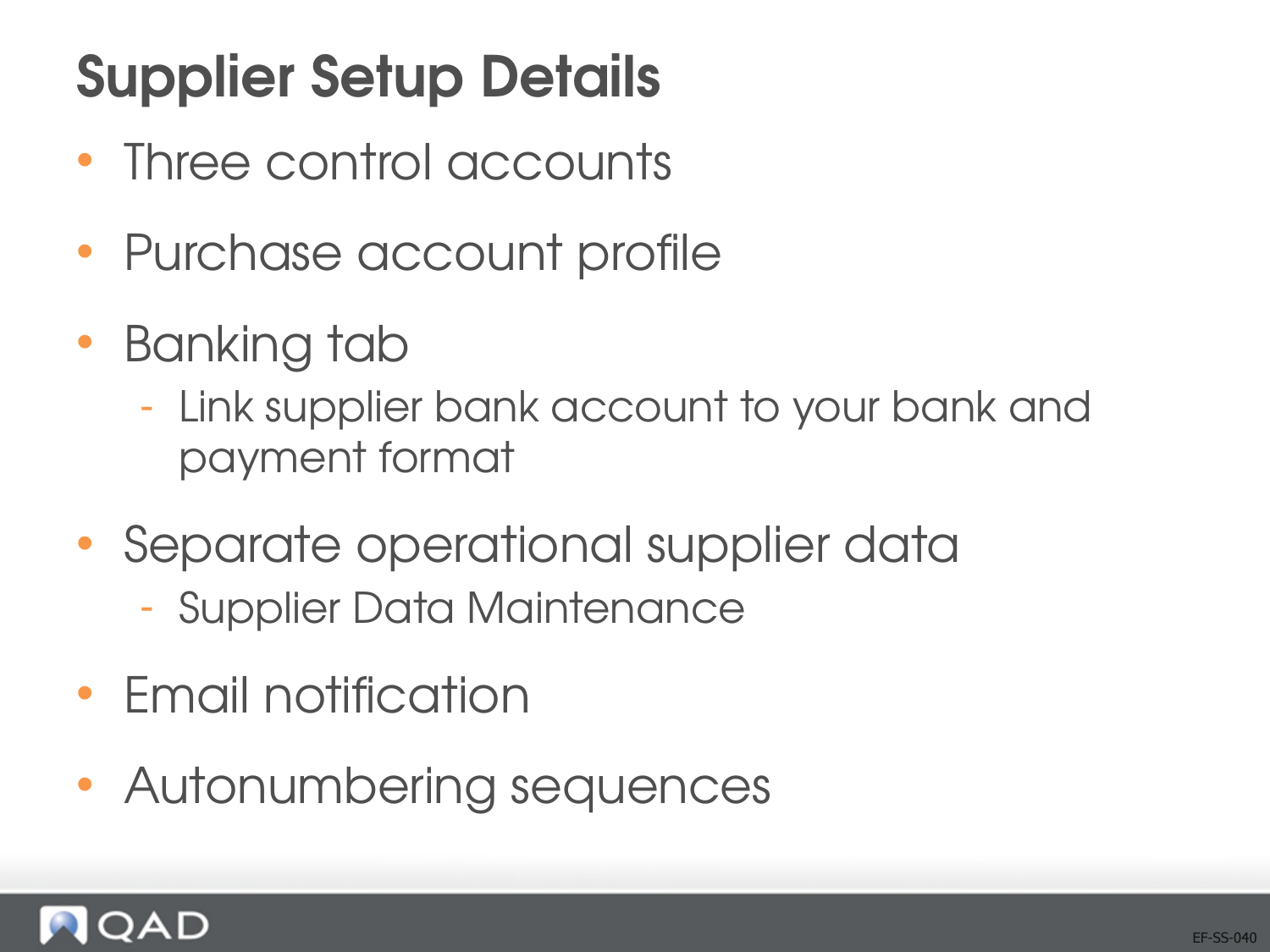

# Supplier Setup Details
Three control accounts
Purchase account profile
Banking tab
Link supplier bank account to your bank and payment format
Separate operational supplier data
Supplier Data Maintenance
Email notification
Autonumbering sequences

EF-SS-040